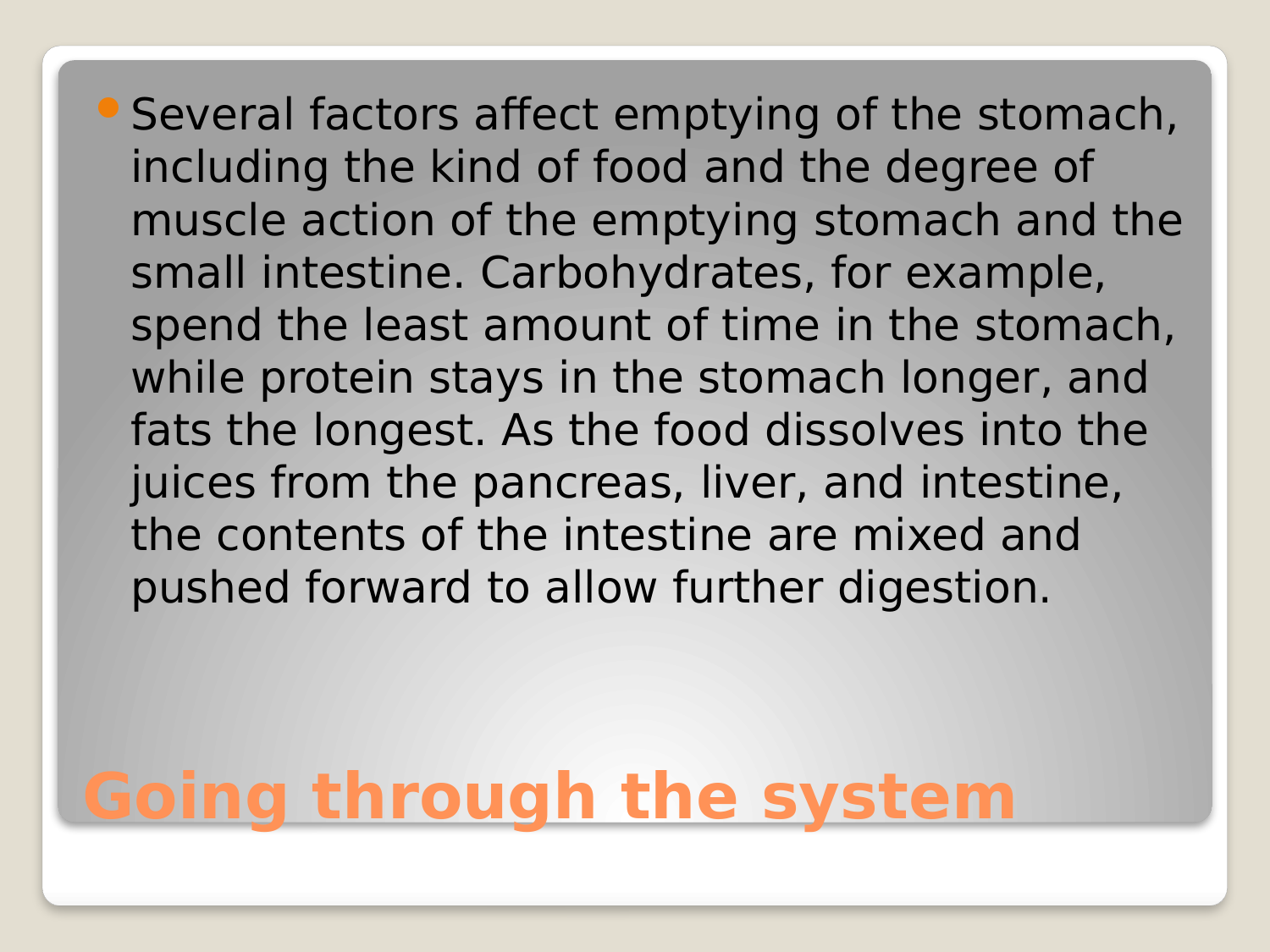

Several factors affect emptying of the stomach, including the kind of food and the degree of muscle action of the emptying stomach and the small intestine. Carbohydrates, for example, spend the least amount of time in the stomach, while protein stays in the stomach longer, and fats the longest. As the food dissolves into the juices from the pancreas, liver, and intestine, the contents of the intestine are mixed and pushed forward to allow further digestion.

# Going through the system